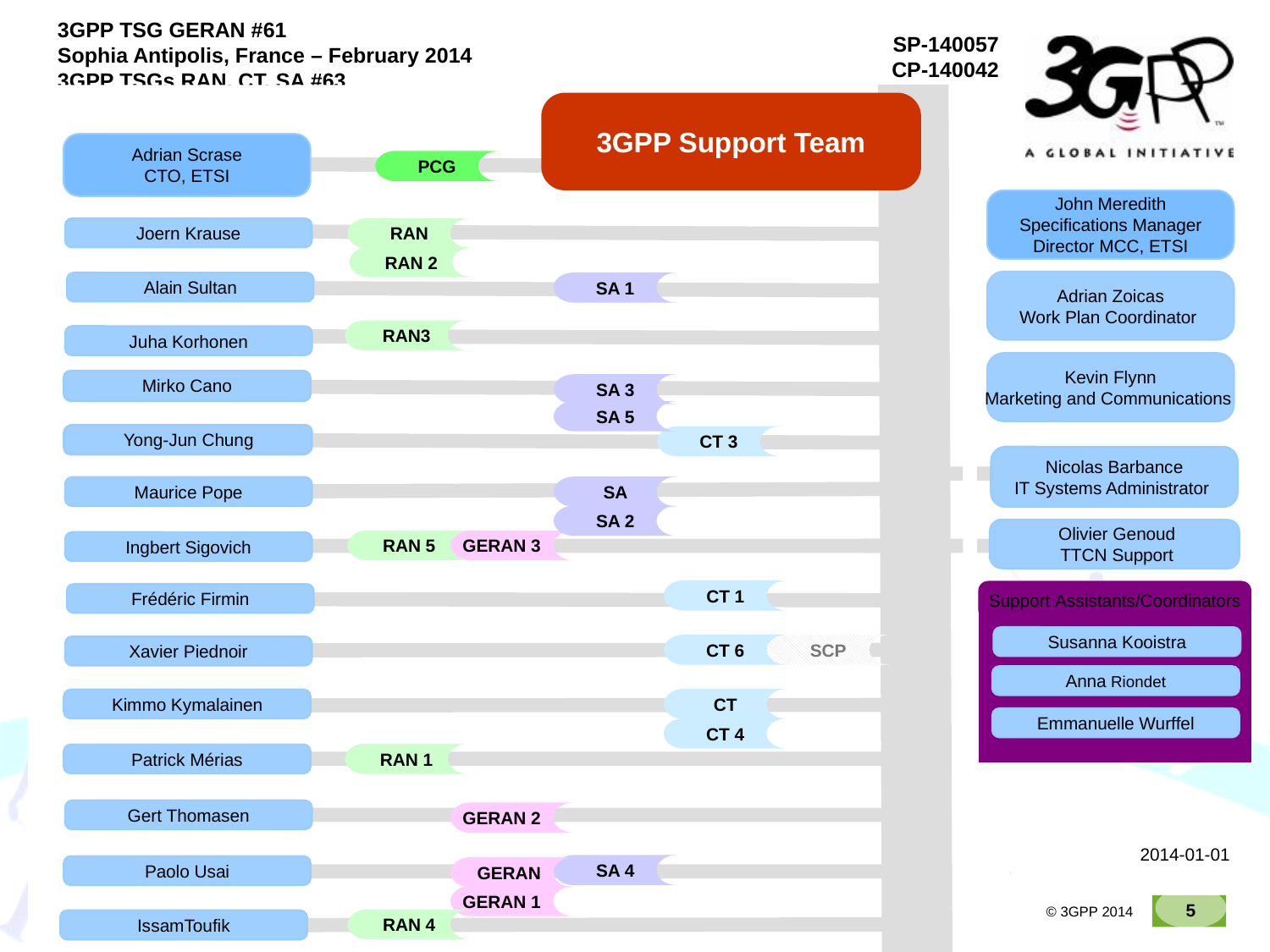

3GPP Support Team
Adrian Scrase
CTO, ETSI
PCG

John Meredith
Specifications Manager
Director MCC, ETSI
RAN
Joern Krause

RAN 2
Adrian Zoicas
Work Plan Coordinator
Alain Sultan
SA 1

RAN3
Juha Korhonen

Kevin Flynn
Marketing and Communications
Mirko Cano
Dionisio Zumerle
SA 3

SA 5
Yong-Jun Chung
Jiwan Han
CT 3

Nicolas Barbance
IT Systems Administrator

SA
Maurice Pope

SA 2
Shicheng Hu / Olivier Genoud
TTCN Support
Olivier Genoud
TTCN Support
RAN 5
GERAN 3
Ingbert Sigovich

CT 1
Support Assistants/Coordinators
Frédéric Firmin

Susanna Kooistra
CT 6
SCP
Xavier Piednoir

Anna Riondet
CT
Kimmo Kymalainen

Emmanuelle Wurffel
CT 4
RAN 1
Patrick Mérias

Gert Thomasen
GERAN 2

2014-01-01
2013-09-01
SA 4
Paolo Usai
GERAN

GERAN 1
RAN 4
IssamToufik
Stefania Sesia